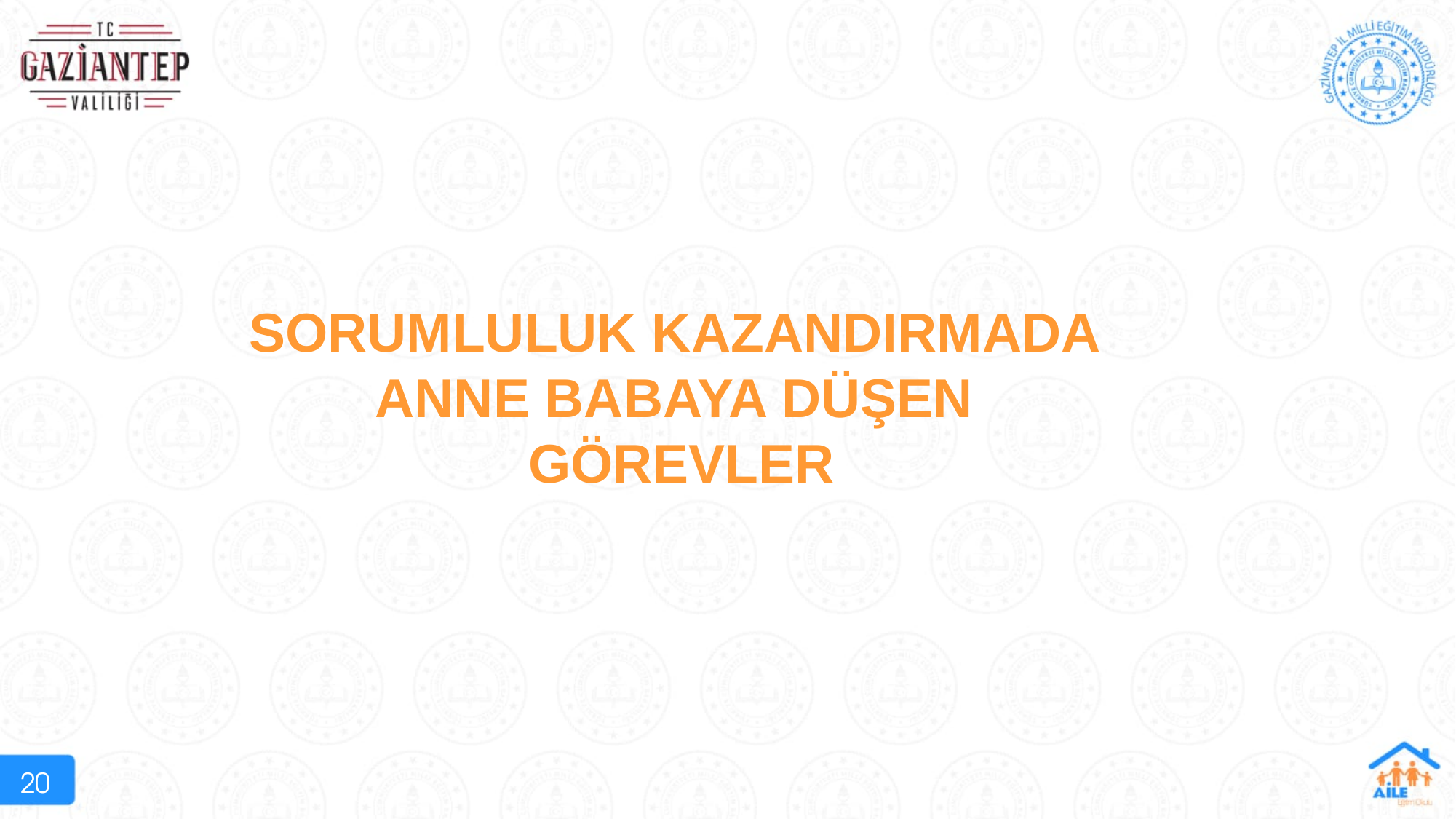

SORUMLULUK KAZANDIRMADA
ANNE BABAYA DÜŞEN
GÖREVLER
20